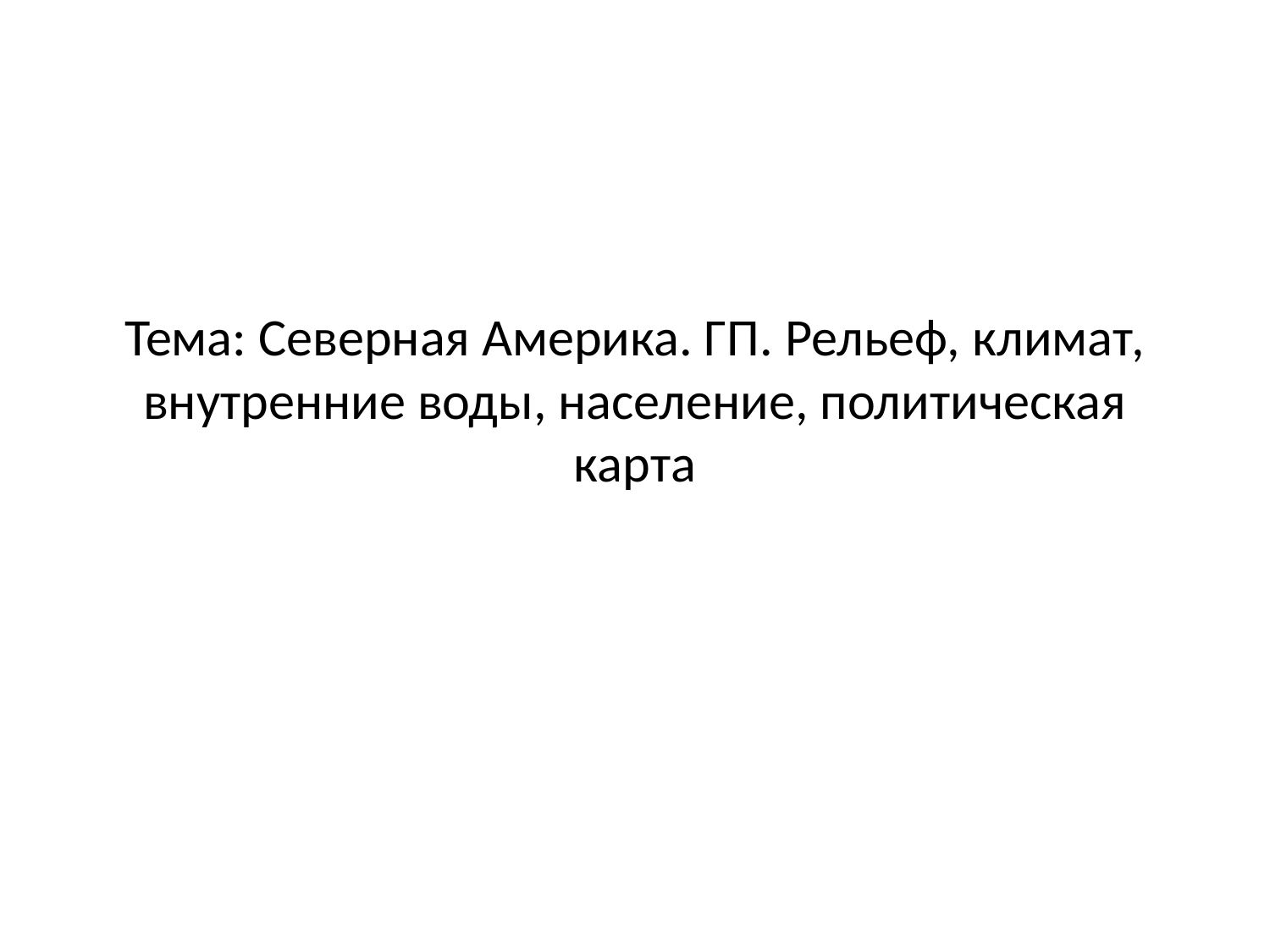

# Тема: Северная Америка. ГП. Рельеф, климат, внутренние воды, население, политическая карта